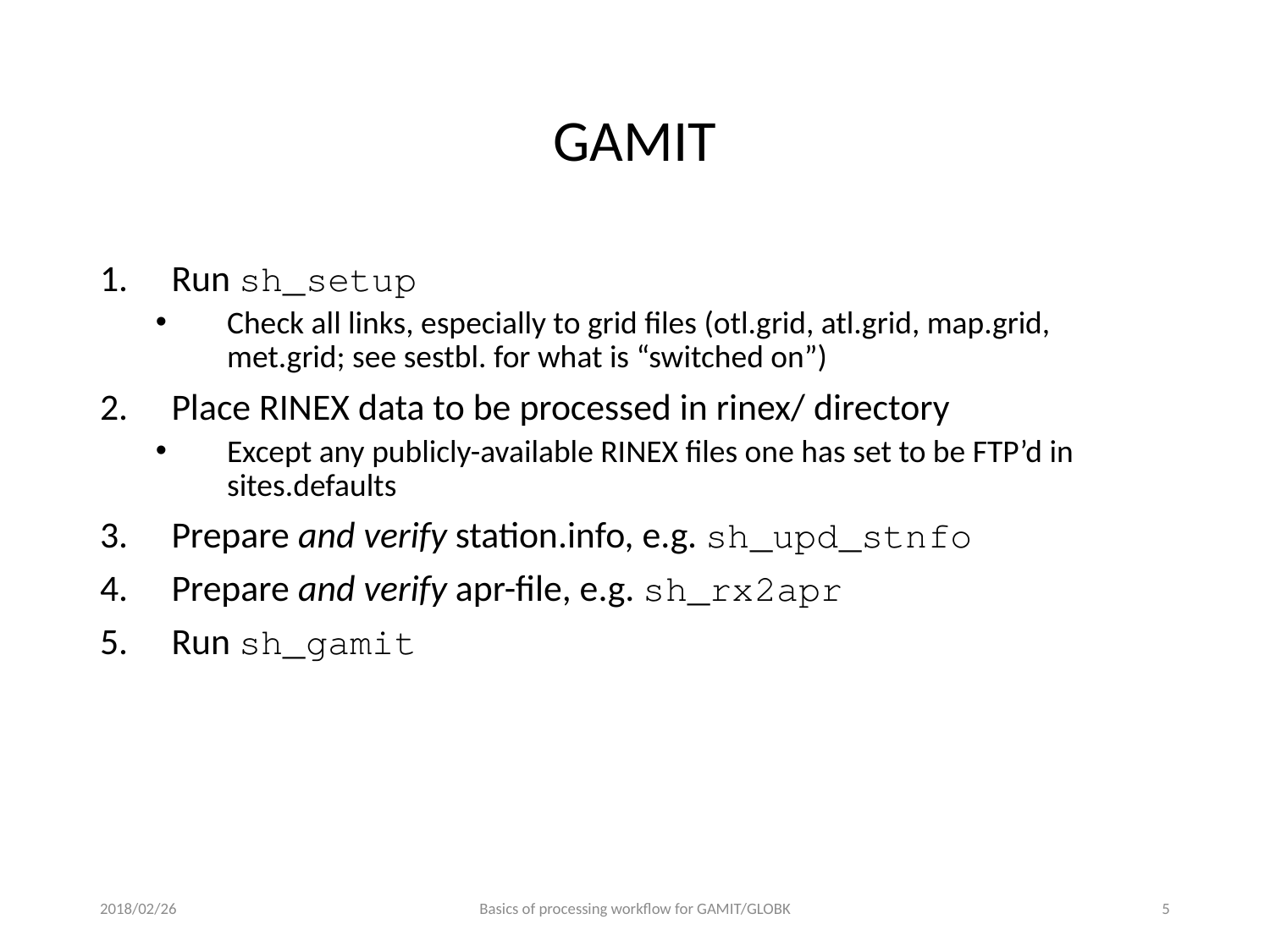

# GAMIT
Run sh_setup
Check all links, especially to grid files (otl.grid, atl.grid, map.grid, met.grid; see sestbl. for what is “switched on”)
Place RINEX data to be processed in rinex/ directory
Except any publicly-available RINEX files one has set to be FTP’d in sites.defaults
Prepare and verify station.info, e.g. sh_upd_stnfo
Prepare and verify apr-file, e.g. sh_rx2apr
Run sh_gamit

2018/02/26
Basics of processing workflow for GAMIT/GLOBK
5